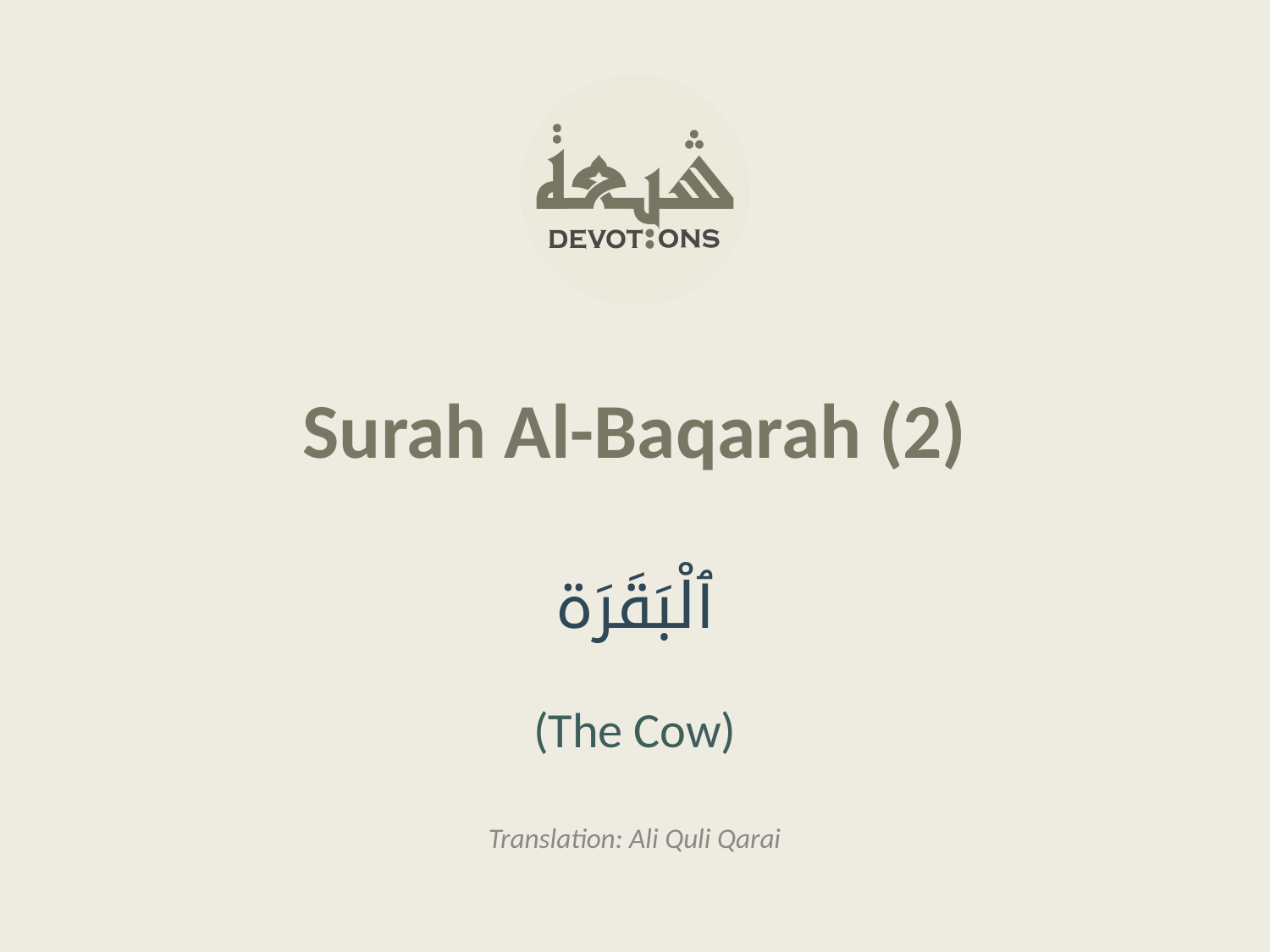

Surah Al-Baqarah (2)
ٱلْبَقَرَة
(The Cow)
Translation: Ali Quli Qarai